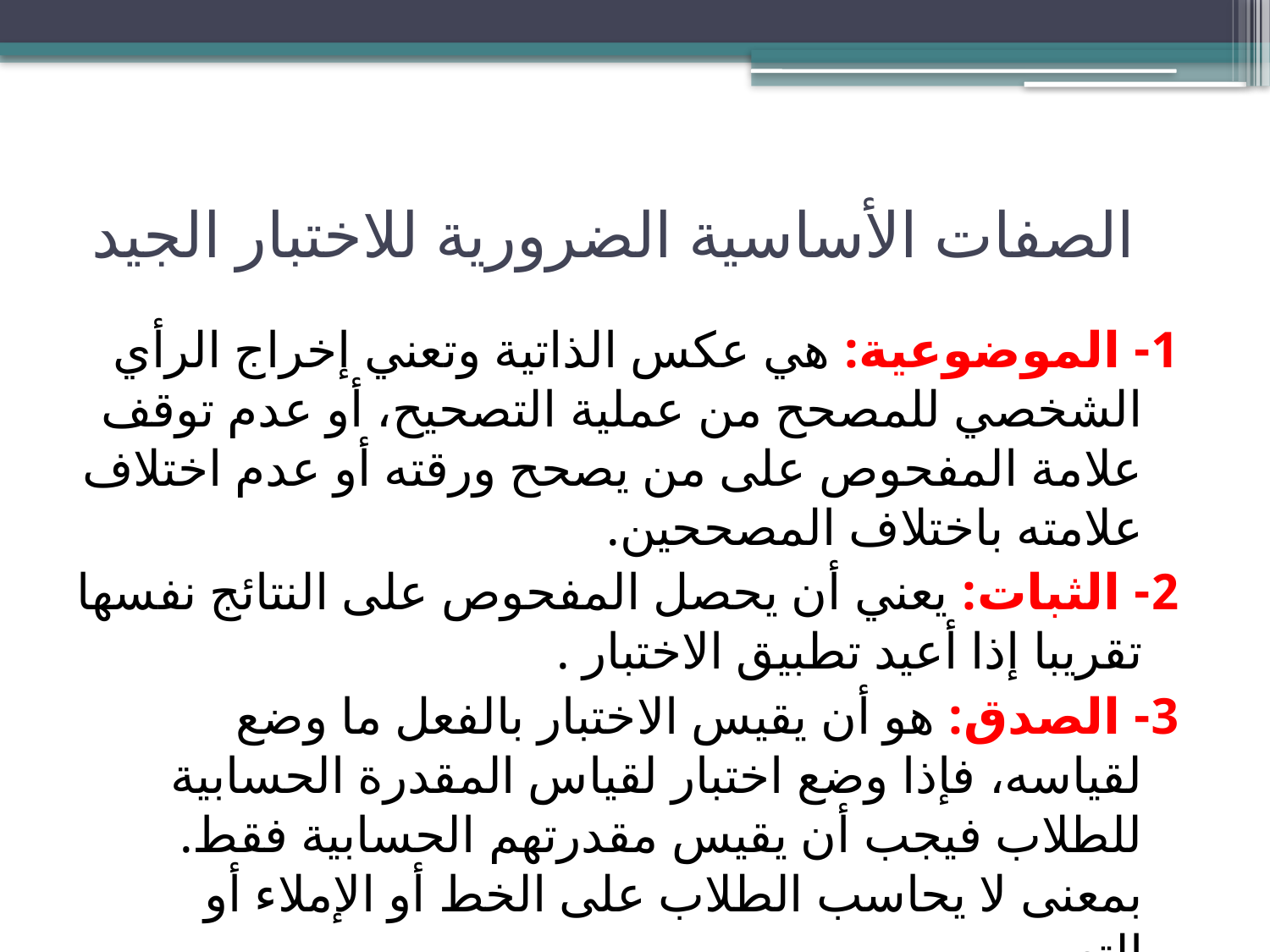

# الصفات الأساسية الضرورية للاختبار الجيد
1- الموضوعية: هي عكس الذاتية وتعني إخراج الرأي الشخصي للمصحح من عملية التصحيح، أو عدم توقف علامة المفحوص على من يصحح ورقته أو عدم اختلاف علامته باختلاف المصححين.
2- الثبات: يعني أن يحصل المفحوص على النتائج نفسها تقريبا إذا أعيد تطبيق الاختبار .
3- الصدق: هو أن يقيس الاختبار بالفعل ما وضع لقياسه، فإذا وضع اختبار لقياس المقدرة الحسابية للطلاب فيجب أن يقيس مقدرتهم الحسابية فقط. بمعنى لا يحاسب الطلاب على الخط أو الإملاء أو التعبير ...